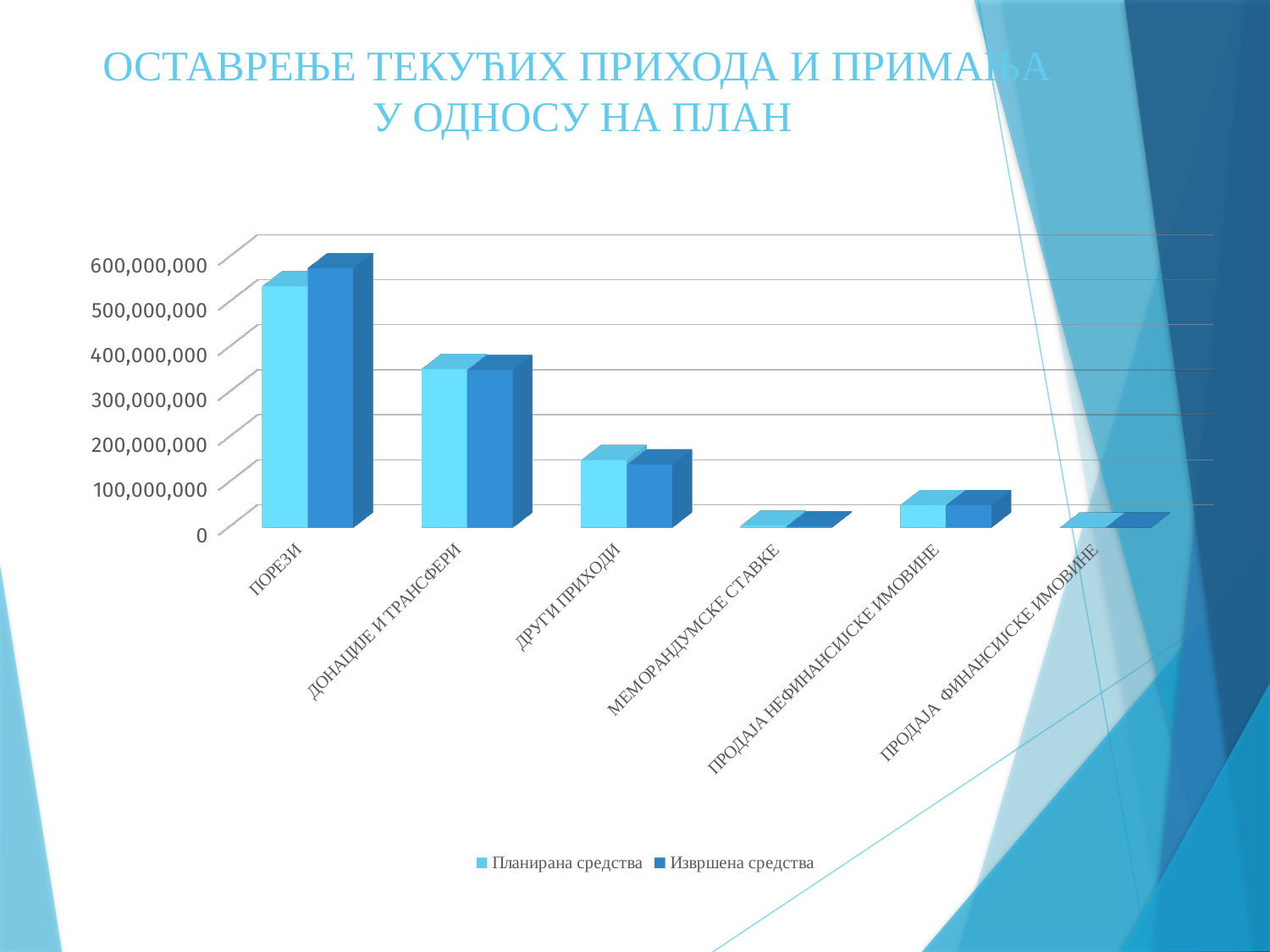

# ОСТАВРЕЊЕ ТЕКУЋИХ ПРИХОДА И ПРИМАЊА У ОДНОСУ НА ПЛАН

[unsupported chart]